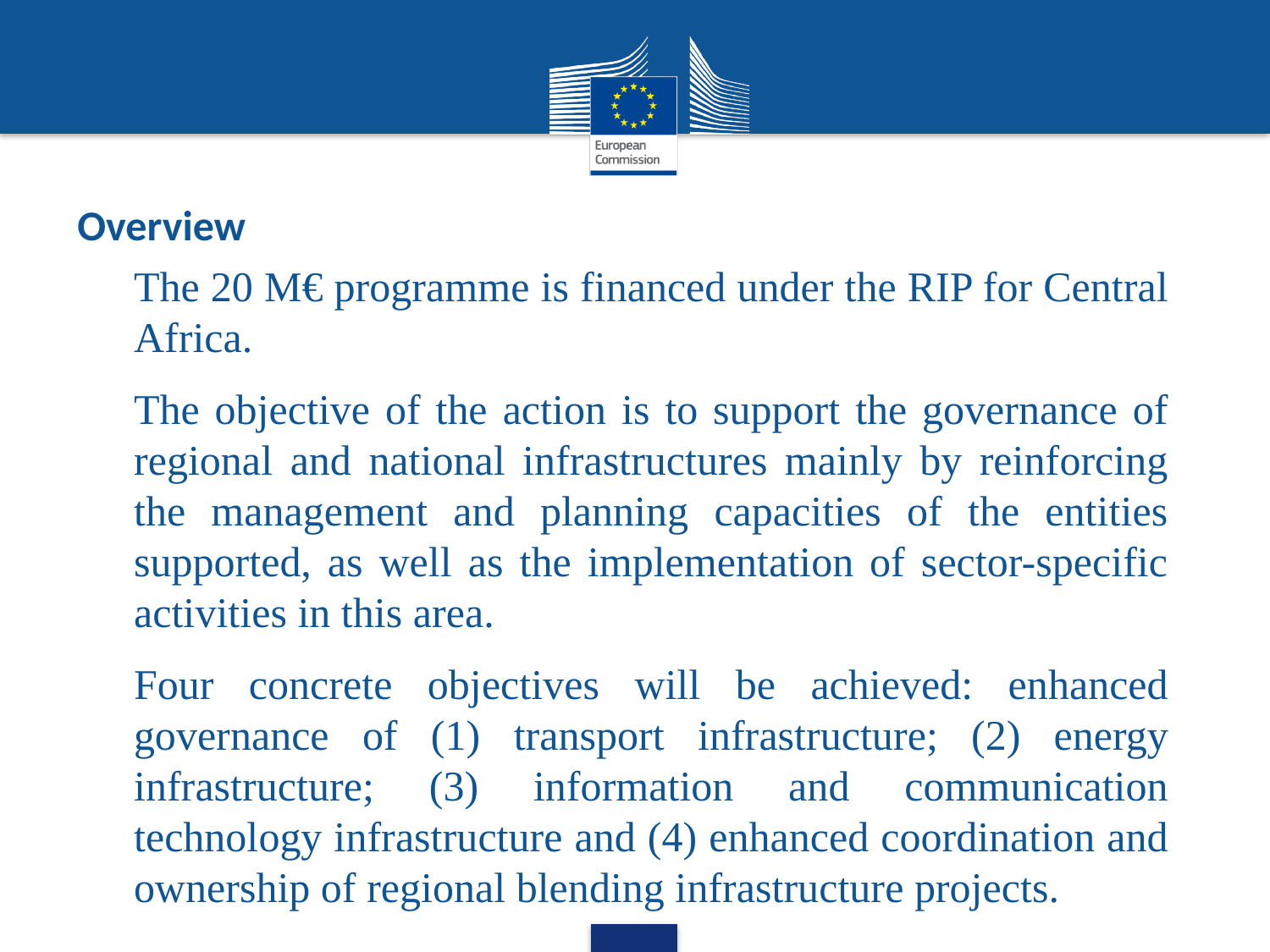

# Overview
The 20 M€ programme is financed under the RIP for Central Africa.
The objective of the action is to support the governance of regional and national infrastructures mainly by reinforcing the management and planning capacities of the entities supported, as well as the implementation of sector-specific activities in this area.
Four concrete objectives will be achieved: enhanced governance of (1) transport infrastructure; (2) energy infrastructure; (3) information and communication technology infrastructure and (4) enhanced coordination and ownership of regional blending infrastructure projects.